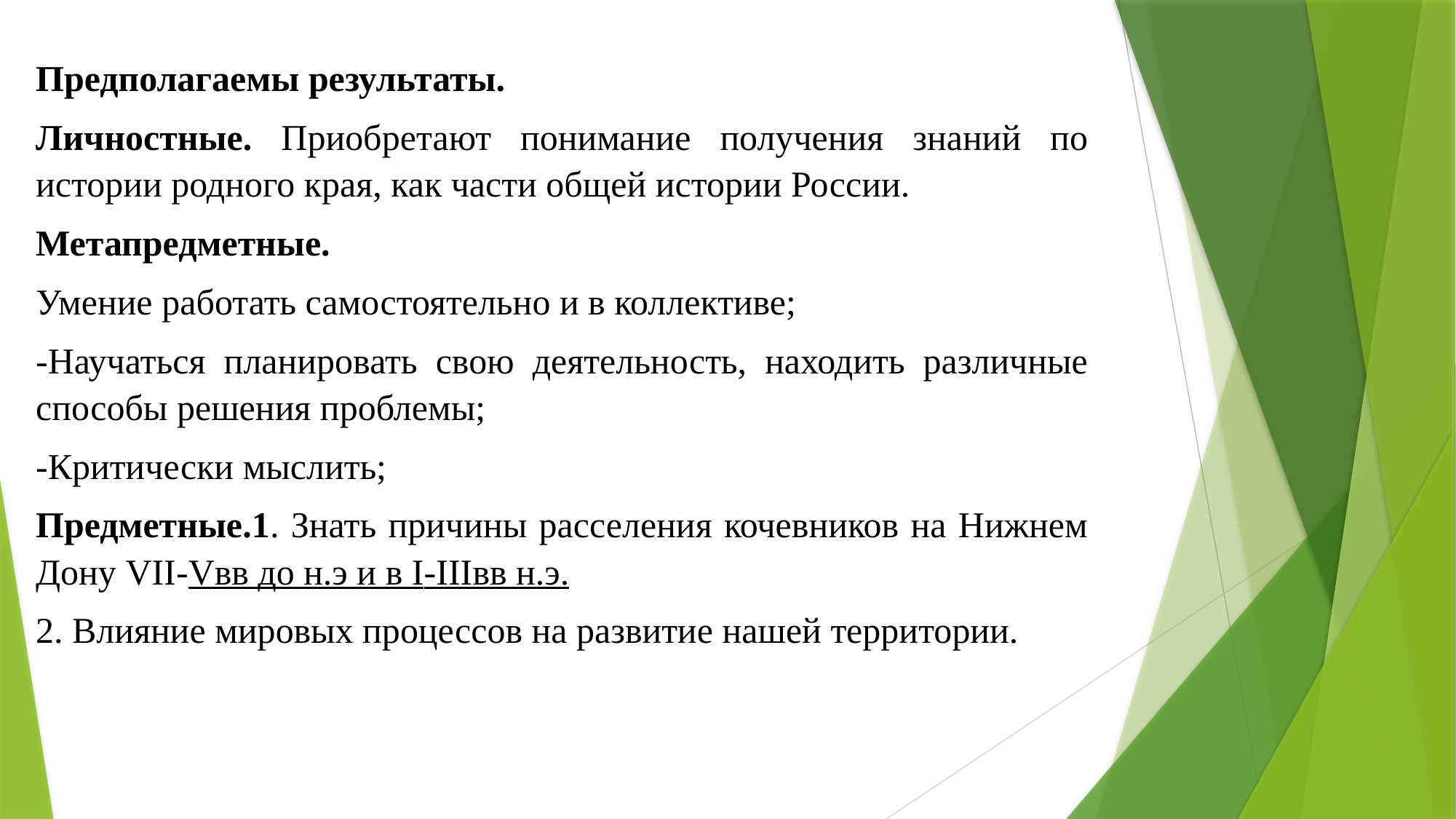

Предполагаемы результаты.
Личностные. Приобретают понимание получения знаний по истории родного края, как части общей истории России.
Метапредметные.
Умение работать самостоятельно и в коллективе;
-Научаться планировать свою деятельность, находить различные способы решения проблемы;
-Критически мыслить;
Предметные.1. Знать причины расселения кочевников на Нижнем Дону VII-Vвв до н.э и в I-IIIвв н.э.
2. Влияние мировых процессов на развитие нашей территории.